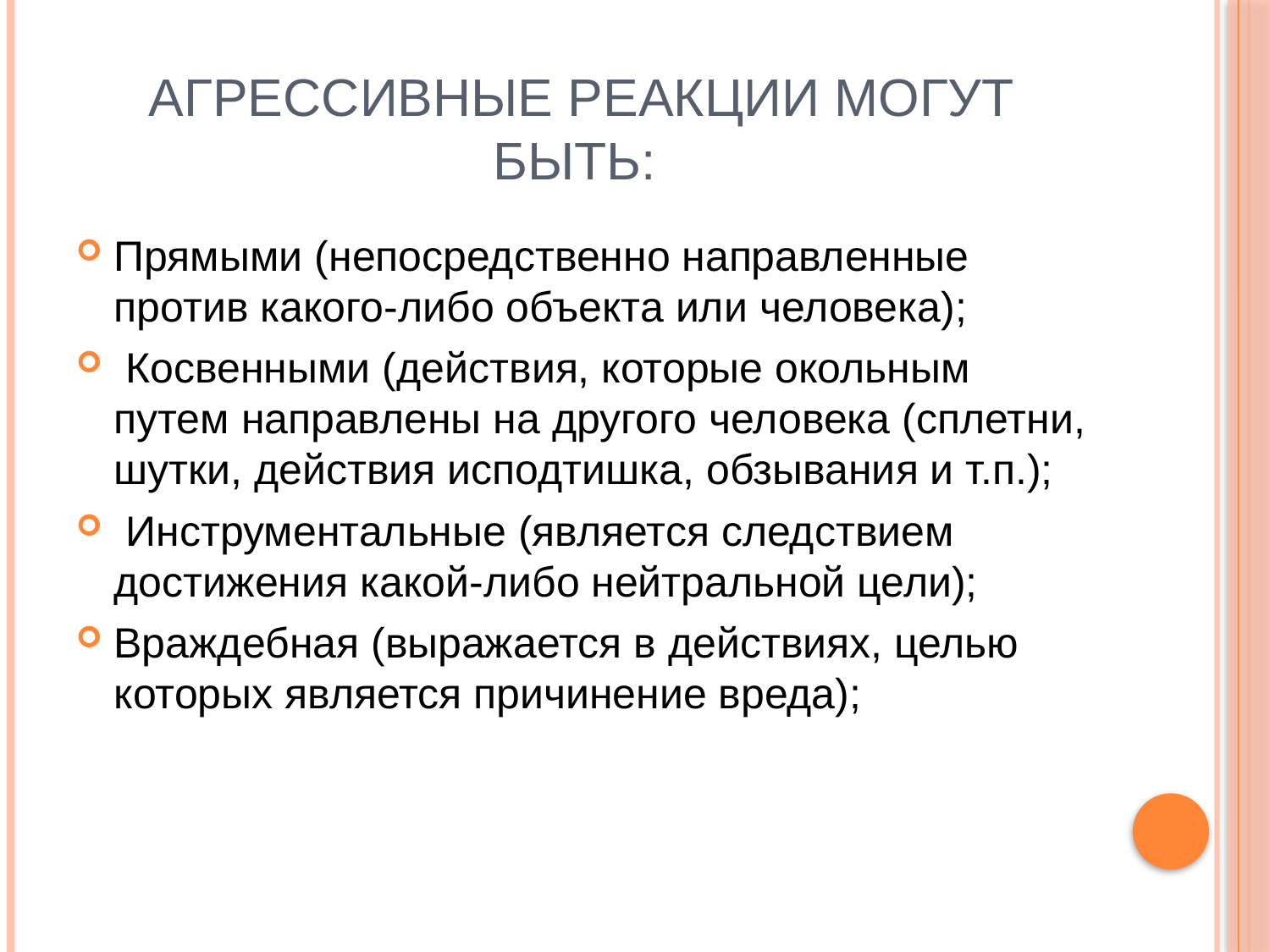

# Агрессивные реакции могут быть:
Прямыми (непосредственно направленные против какого-либо объекта или человека);
 Косвенными (действия, которые окольным путем направлены на другого человека (сплетни, шутки, действия исподтишка, обзывания и т.п.);
 Инструментальные (является следствием достижения какой-либо нейтральной цели);
Враждебная (выражается в действиях, целью которых является причинение вреда);